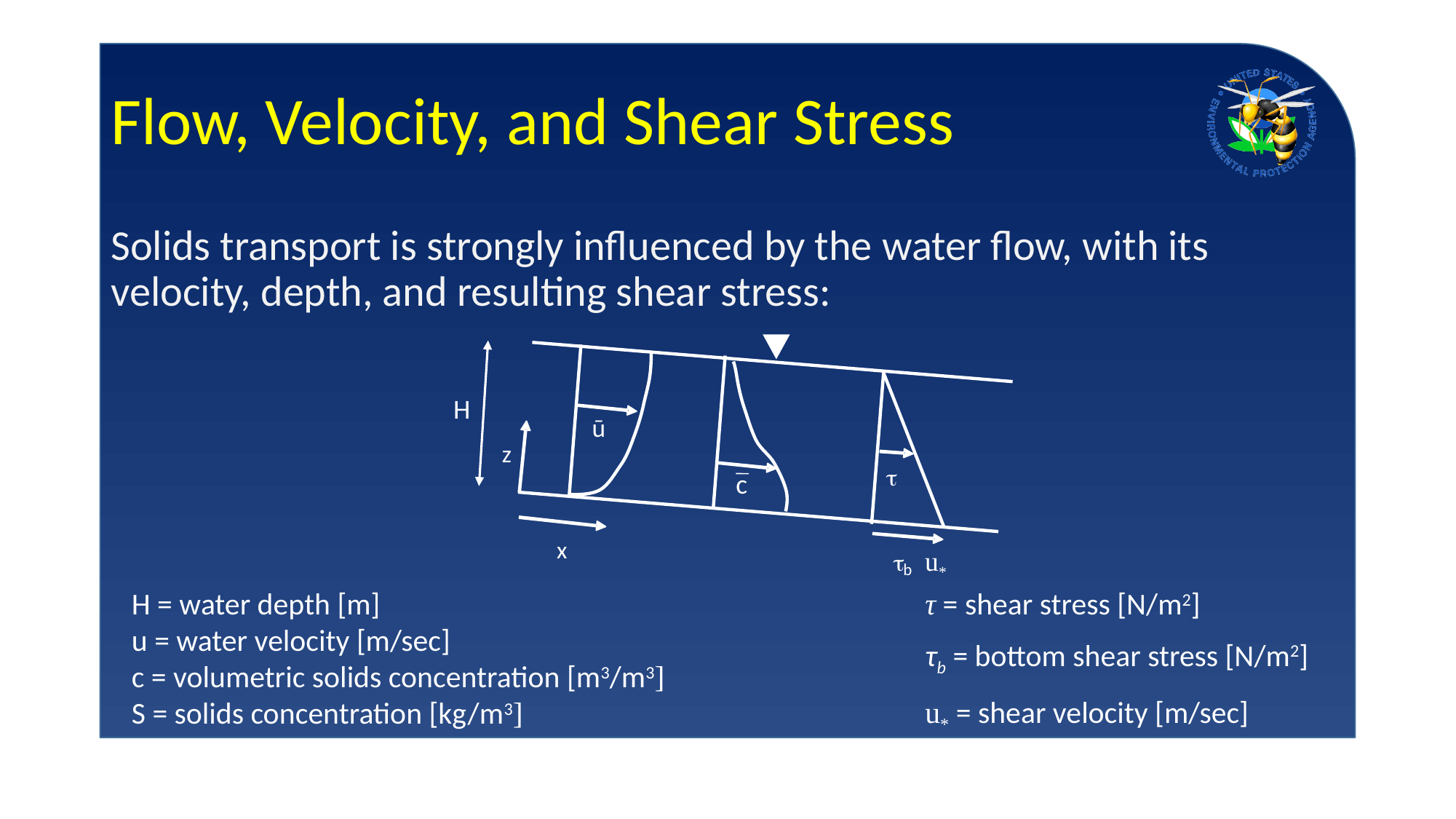

# Flow, Velocity, and Shear Stress
Solids transport is strongly influenced by the water flow, with its velocity, depth, and resulting shear stress:

H

ū

c

τ

τ   u*
b

z

x
H = water depth [m]
u = water velocity [m/sec]
c = volumetric solids concentration [m3/m3]
S = solids concentration [kg/m3]
τ = shear stress [N/m2]
τb = bottom shear stress [N/m2]
u* = shear velocity [m/sec]